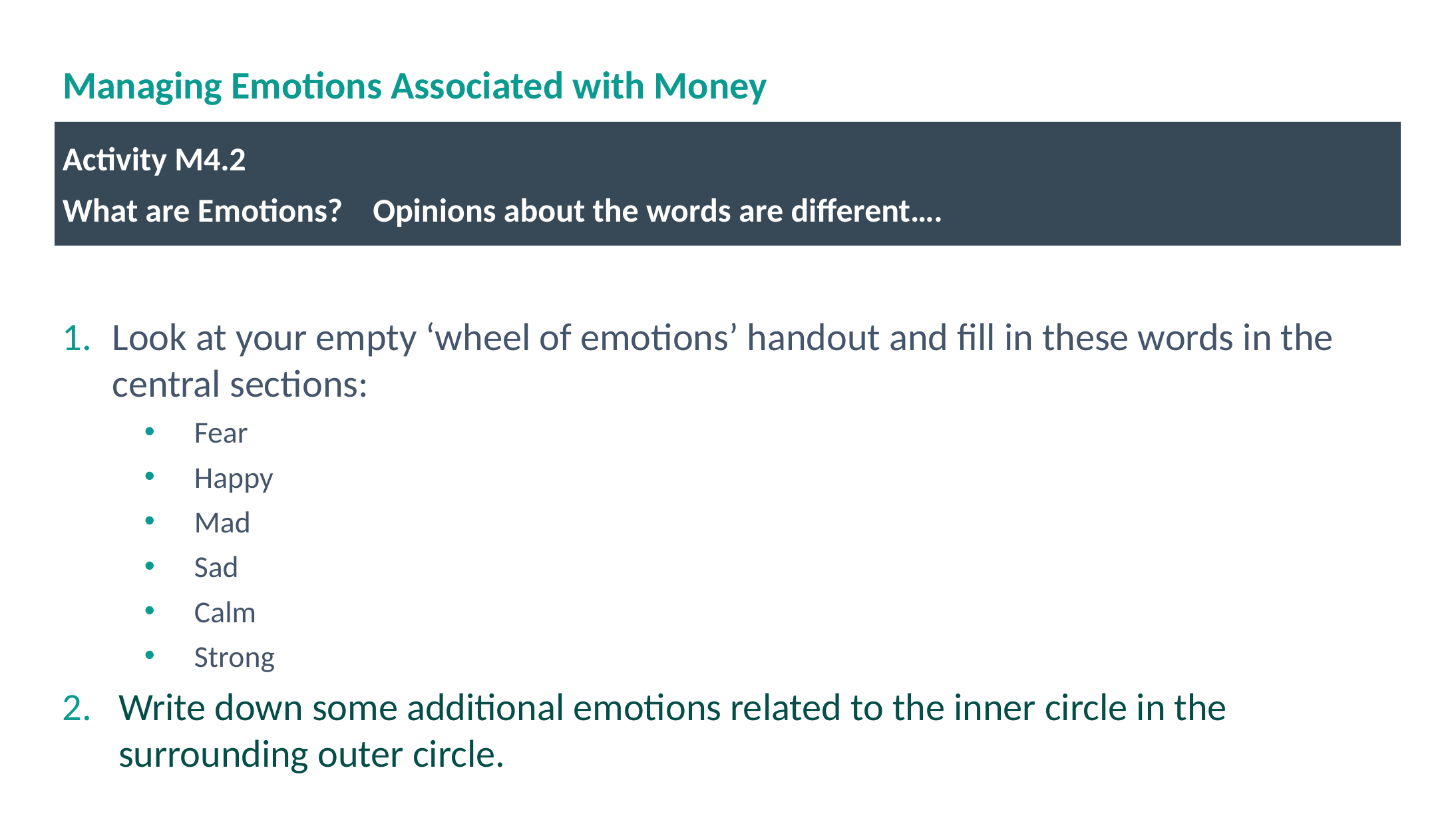

# Managing Emotions Associated with Money

Activity M4.2
What are Emotions?    Opinions about the words are different….

Look at your empty ‘wheel of emotions’ handout and fill in these words in the central sections:
Fear
Happy
Mad
Sad
Calm
Strong
Write down some additional emotions related to the inner circle in the surrounding outer circle.